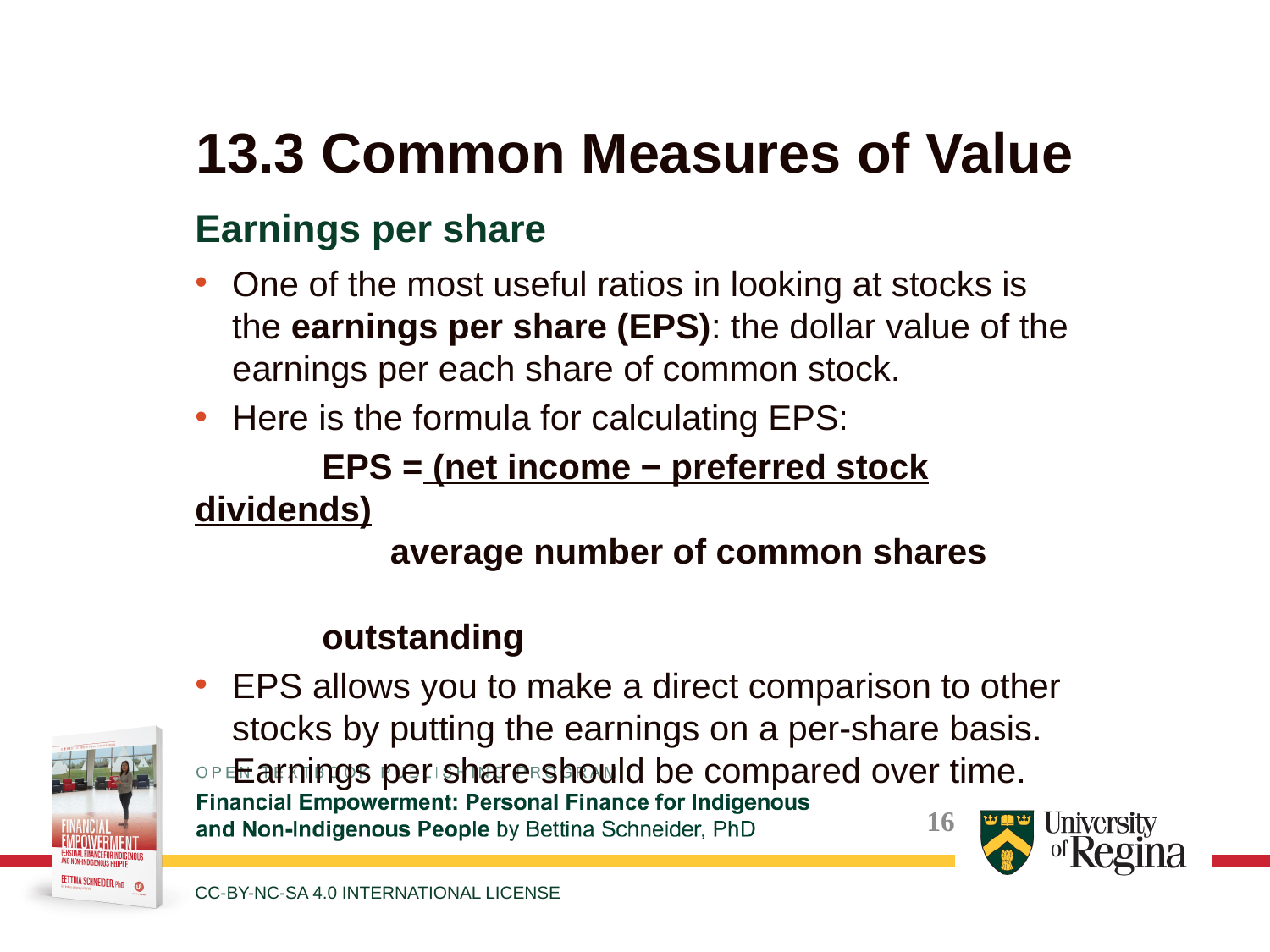

# 13.3 Common Measures of Value
Earnings per share
One of the most useful ratios in looking at stocks is the earnings per share (EPS): the dollar value of the earnings per each share of common stock.
Here is the formula for calculating EPS:
	EPS = (net income − preferred stock dividends)
        	       average number of common shares 							outstanding
EPS allows you to make a direct comparison to other stocks by putting the earnings on a per-share basis. Earnings per share should be compared over time.
CC-BY-NC-SA 4.0 INTERNATIONAL LICENSE